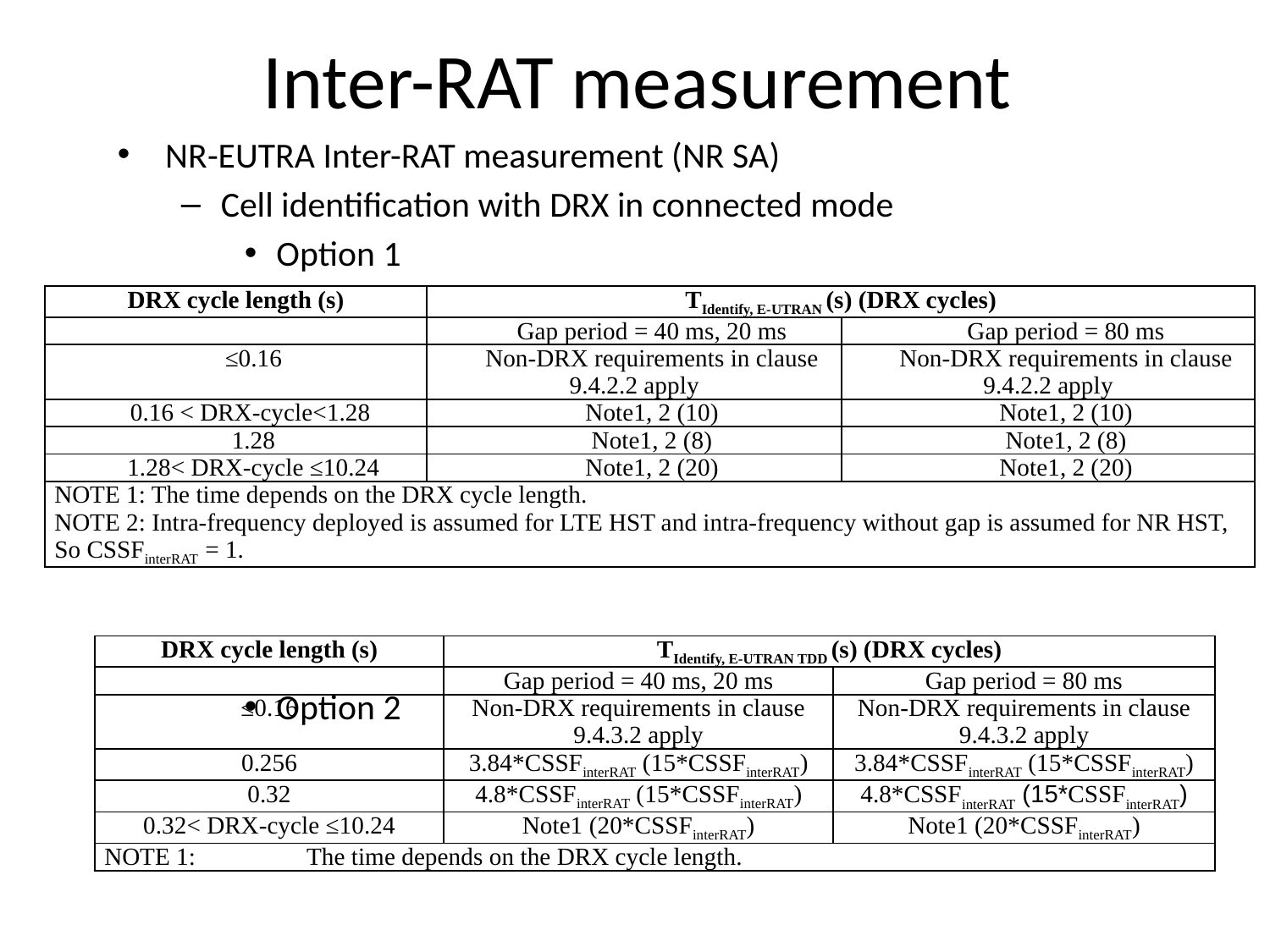

# Inter-RAT measurement
NR-EUTRA Inter-RAT measurement (NR SA)
Cell identification with DRX in connected mode
Option 1

Option 2

Other options are not precluded

| DRX cycle length (s) | TIdentify, E-UTRAN (s) (DRX cycles) |  |
| --- | --- | --- |
|  | Gap period = 40 ms, 20 ms | Gap period = 80 ms |
| ≤0.16 | Non-DRX requirements in clause 9.4.2.2 apply | Non-DRX requirements in clause 9.4.2.2 apply |
| 0.16 < DRX-cycle<1.28 | Note1, 2 (10) | Note1, 2 (10) |
| 1.28 | Note1, 2 (8) | Note1, 2 (8) |
| 1.28< DRX-cycle ≤10.24 | Note1, 2 (20) | Note1, 2 (20) |
| NOTE 1: The time depends on the DRX cycle length. NOTE 2: Intra-frequency deployed is assumed for LTE HST and intra-frequency without gap is assumed for NR HST, So CSSFinterRAT = 1. |  |  |
| DRX cycle length (s) | TIdentify, E-UTRAN TDD (s) (DRX cycles) |  |
| --- | --- | --- |
|  | Gap period = 40 ms, 20 ms | Gap period = 80 ms |
| ≤0.16 | Non-DRX requirements in clause 9.4.3.2 apply | Non-DRX requirements in clause 9.4.3.2 apply |
| 0.256 | 3.84\*CSSFinterRAT (15\*CSSFinterRAT) | 3.84\*CSSFinterRAT (15\*CSSFinterRAT) |
| 0.32 | 4.8\*CSSFinterRAT (15\*CSSFinterRAT) | 4.8\*CSSFinterRAT (15\*CSSFinterRAT) |
| 0.32< DRX-cycle ≤10.24 | Note1 (20\*CSSFinterRAT) | Note1 (20\*CSSFinterRAT) |
| NOTE 1: The time depends on the DRX cycle length. |  |  |